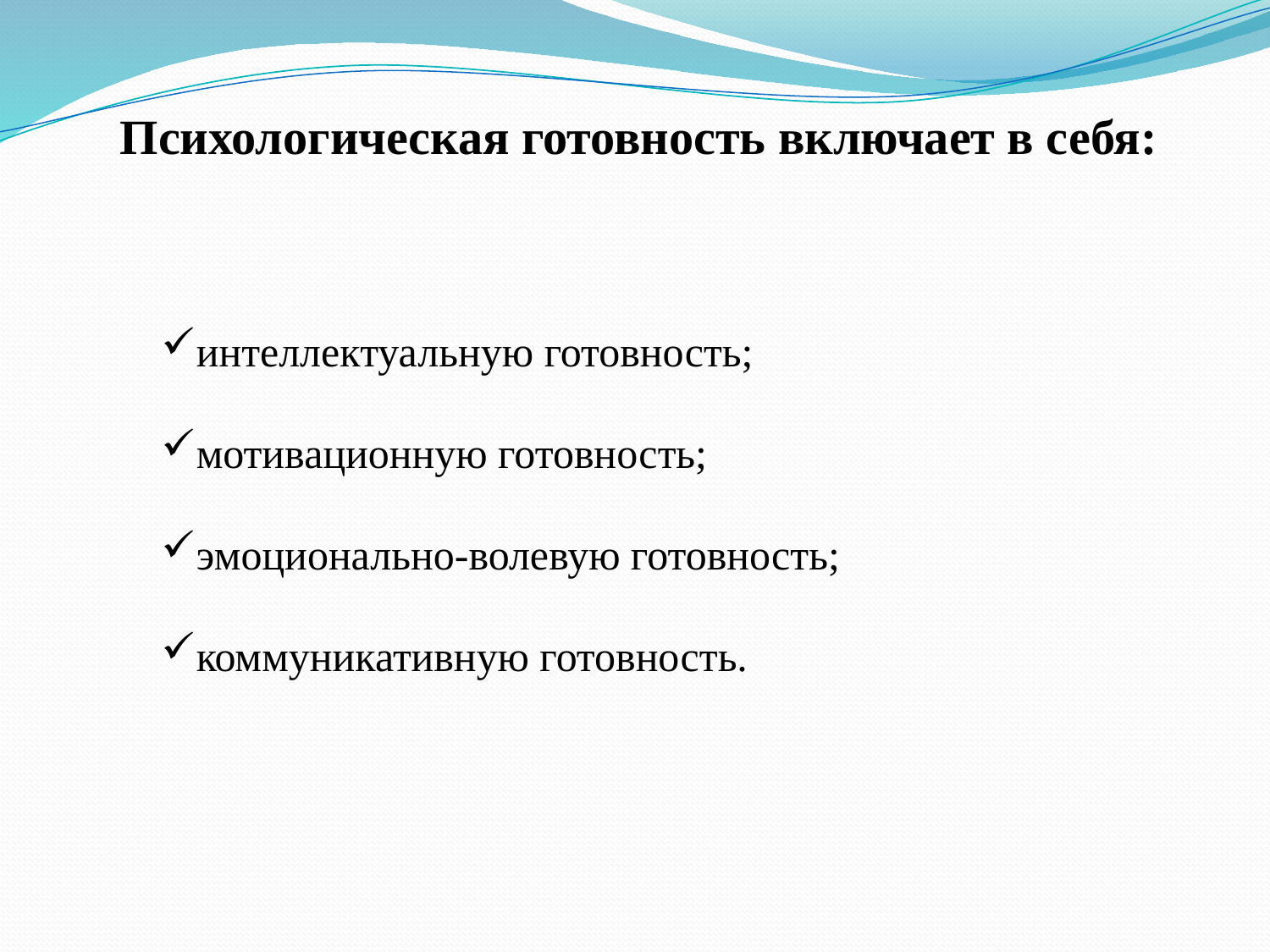

Психологическая готовность включает в себя:
интеллектуальную готовность;
мотивационную готовность;
эмоционально-волевую готовность;
коммуникативную готовность.